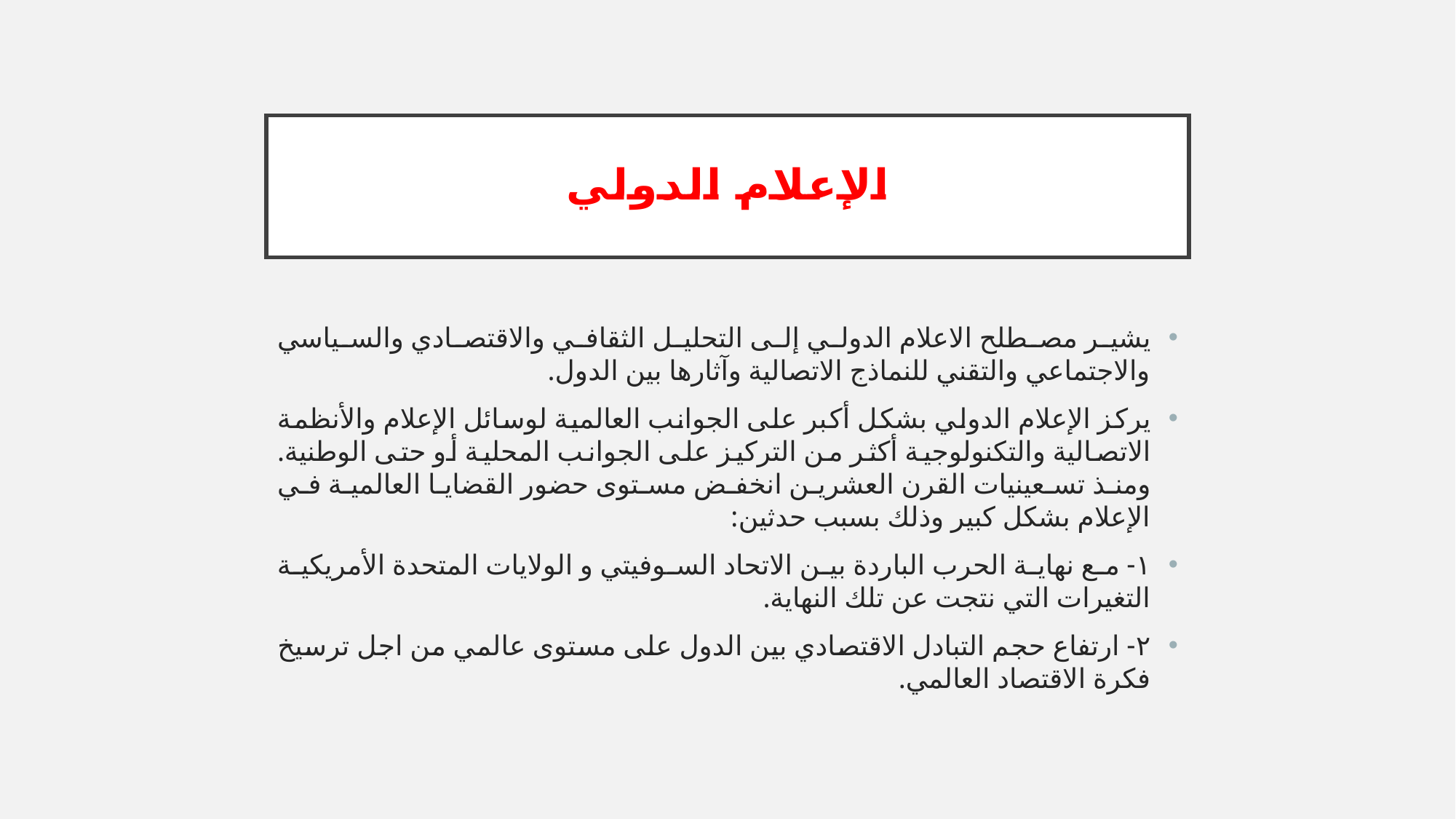

# الإعلام الدولي
يشير مصطلح الاعلام الدولي إلى التحليل الثقافي والاقتصادي والسياسي والاجتماعي والتقني للنماذج الاتصالية وآثارها بين الدول.
يركز الإعلام الدولي بشكل أكبر على الجوانب العالمية لوسائل الإعلام والأنظمة الاتصالية والتكنولوجية أكثر من التركيز على الجوانب المحلية أو حتى الوطنية. ومنذ تسعينيات القرن العشرين انخفض مستوى حضور القضايا العالمية في الإعلام بشكل كبير وذلك بسبب حدثين:
١- مع نهاية الحرب الباردة بين الاتحاد السوفيتي و الولايات المتحدة الأمريكية التغيرات التي نتجت عن تلك النهاية.
٢- ارتفاع حجم التبادل الاقتصادي بين الدول على مستوى عالمي من اجل ترسيخ فكرة الاقتصاد العالمي.